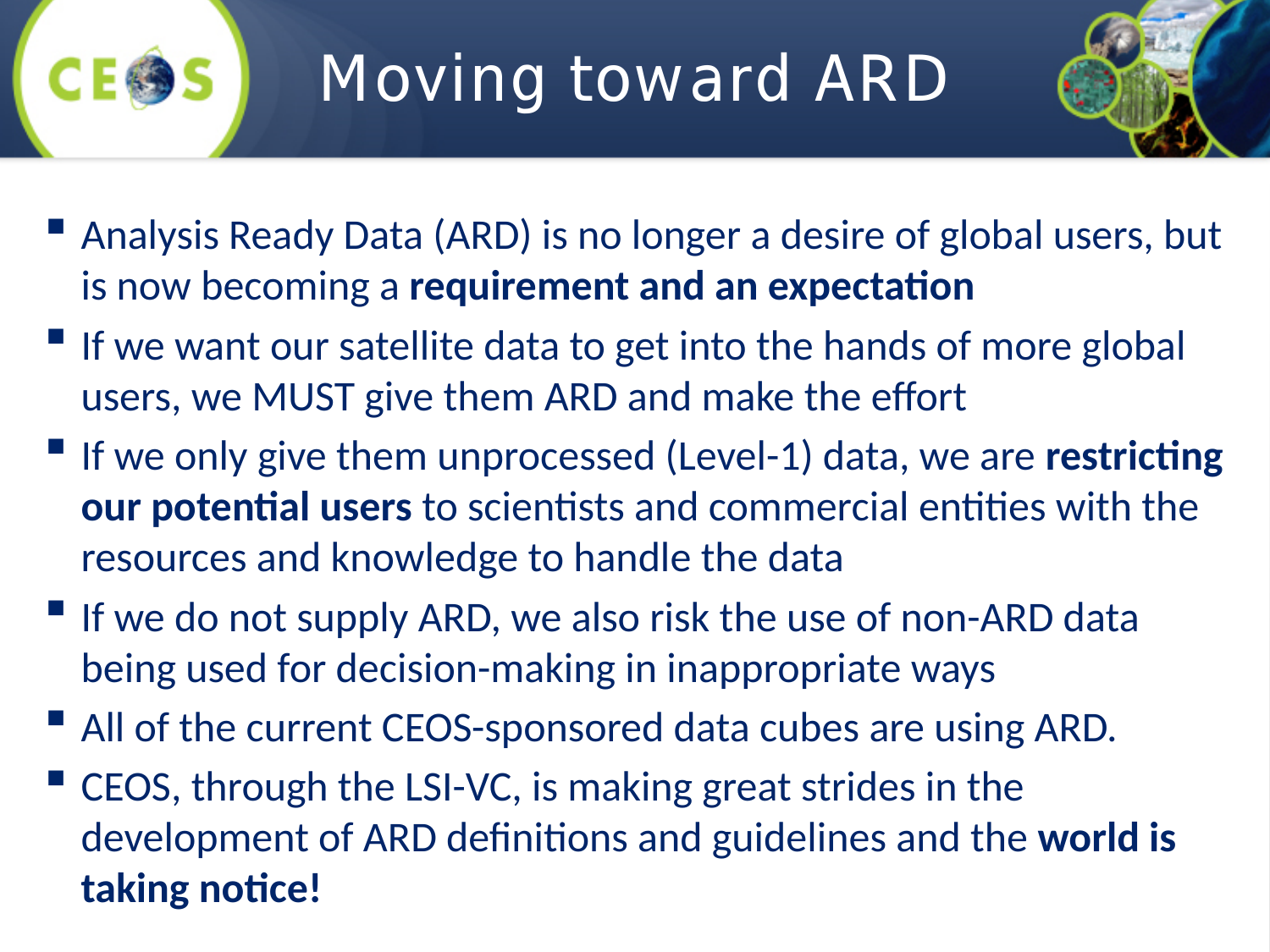

# Moving toward ARD
Analysis Ready Data (ARD) is no longer a desire of global users, but is now becoming a requirement and an expectation
If we want our satellite data to get into the hands of more global users, we MUST give them ARD and make the effort
If we only give them unprocessed (Level-1) data, we are restricting our potential users to scientists and commercial entities with the resources and knowledge to handle the data
If we do not supply ARD, we also risk the use of non-ARD data being used for decision-making in inappropriate ways
All of the current CEOS-sponsored data cubes are using ARD.
CEOS, through the LSI-VC, is making great strides in the development of ARD definitions and guidelines and the world is taking notice!